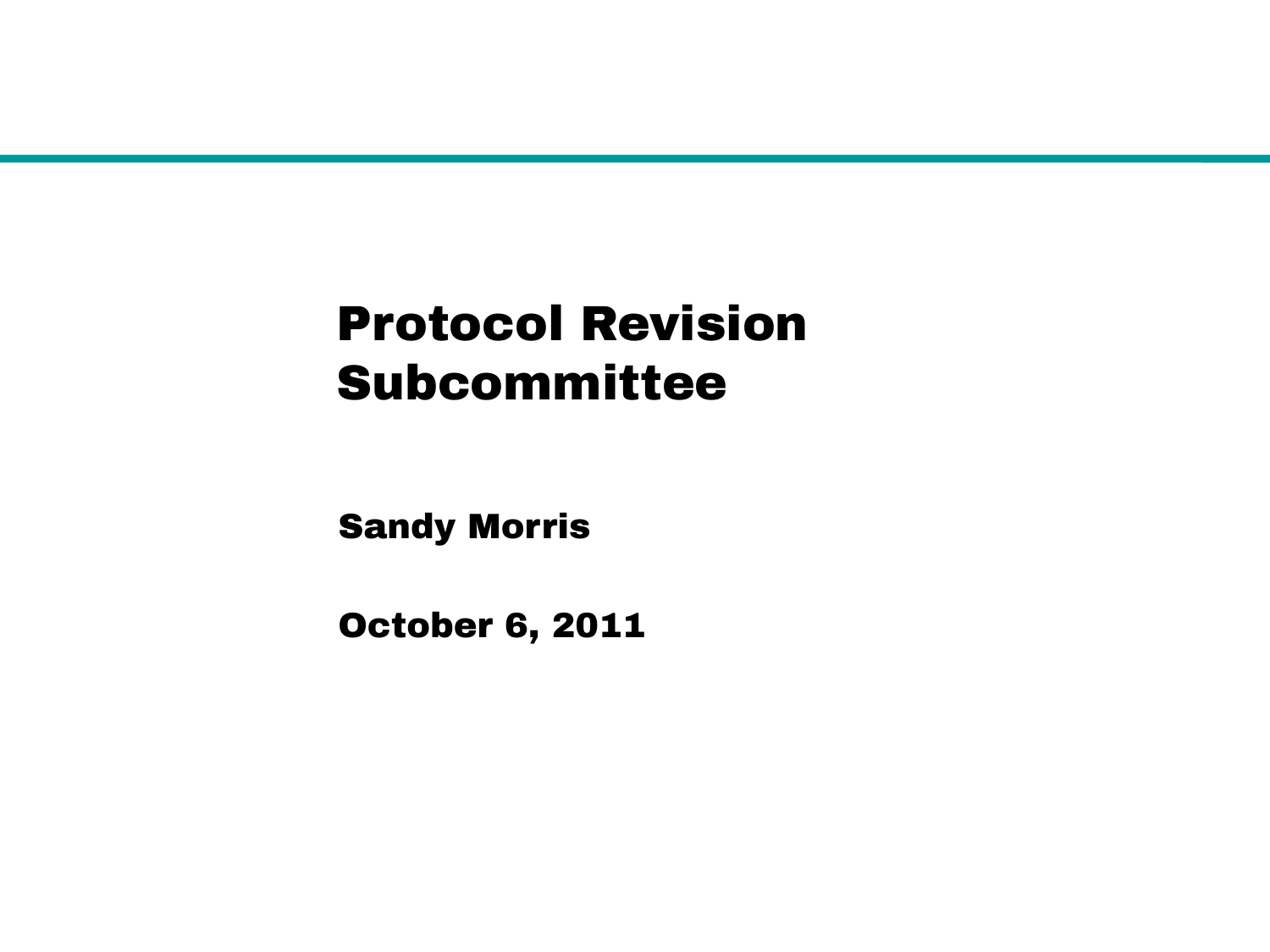

# Protocol Revision Subcommittee
Sandy Morris

October 6, 2011